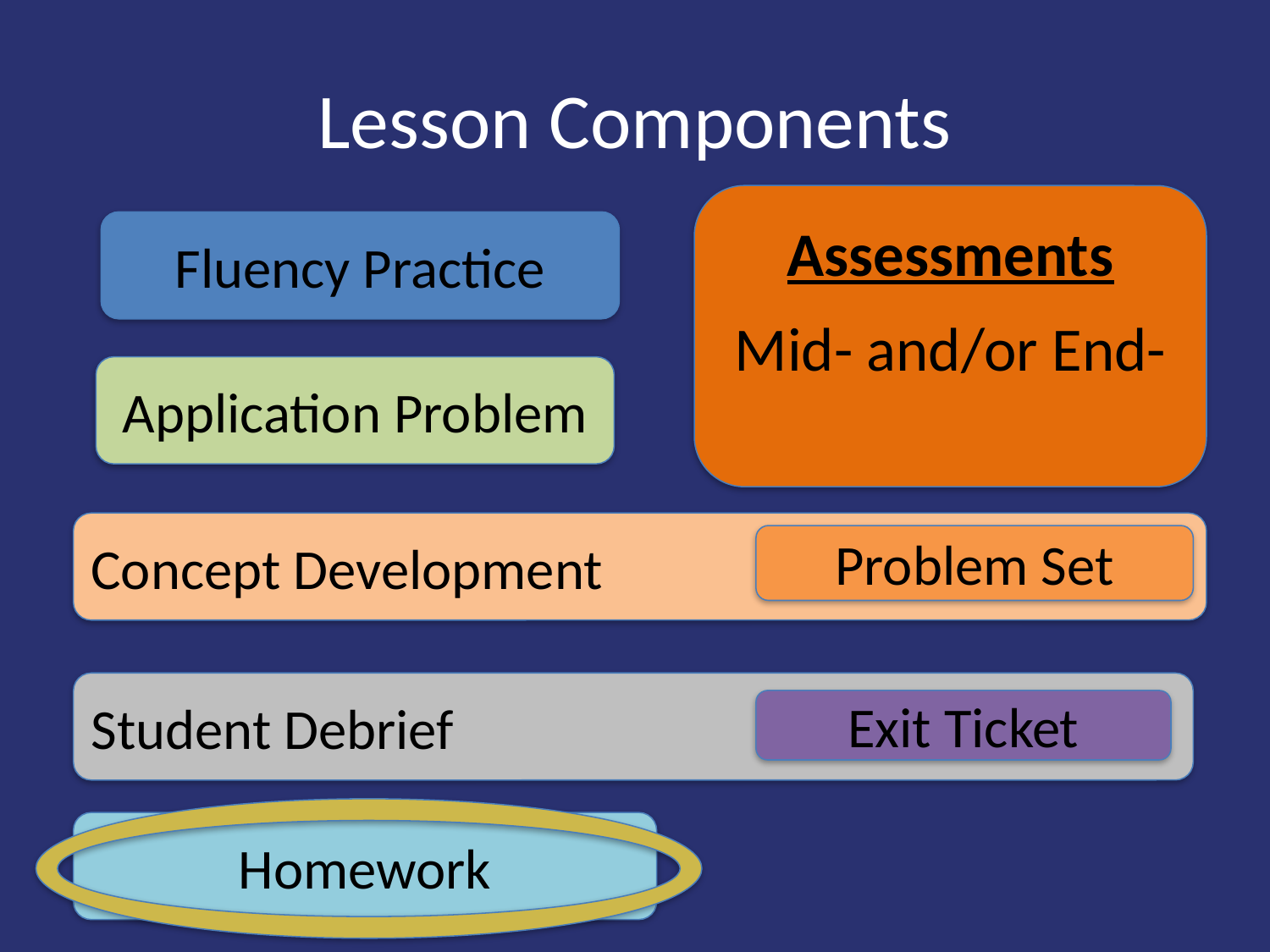

# Lesson Components
Assessments

Mid- and/or End-

Fluency Practice
Application Problem
Concept Development
Problem Set
Student Debrief
Exit Ticket

Homework